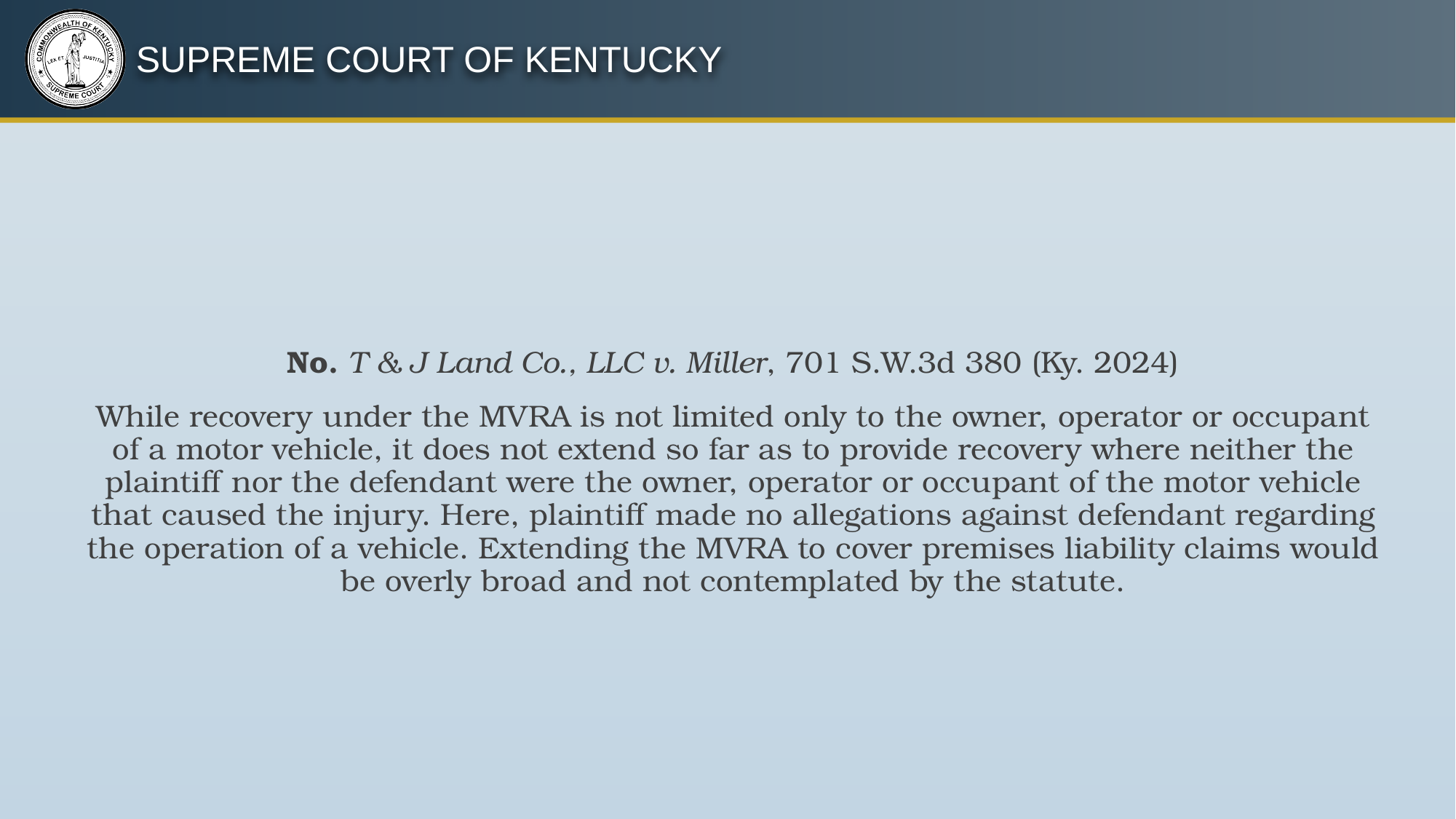

No. T & J Land Co., LLC v. Miller, 701 S.W.3d 380 (Ky. 2024)
While recovery under the MVRA is not limited only to the owner, operator or occupant of a motor vehicle, it does not extend so far as to provide recovery where neither the plaintiff nor the defendant were the owner, operator or occupant of the motor vehicle that caused the injury. Here, plaintiff made no allegations against defendant regarding the operation of a vehicle. Extending the MVRA to cover premises liability claims would be overly broad and not contemplated by the statute.